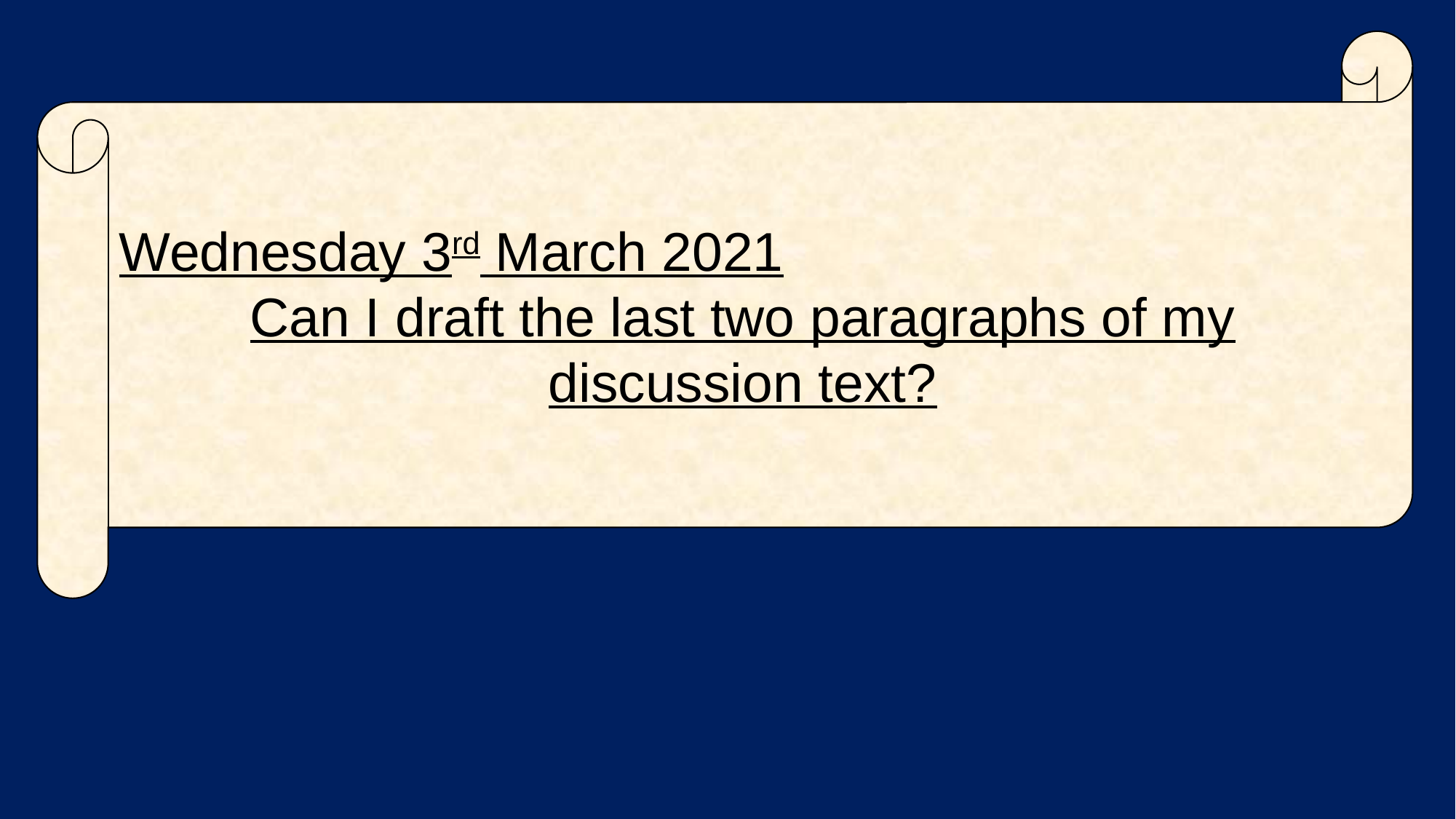

Wednesday 3rd March 2021
Can I draft the last two paragraphs of my discussion text?